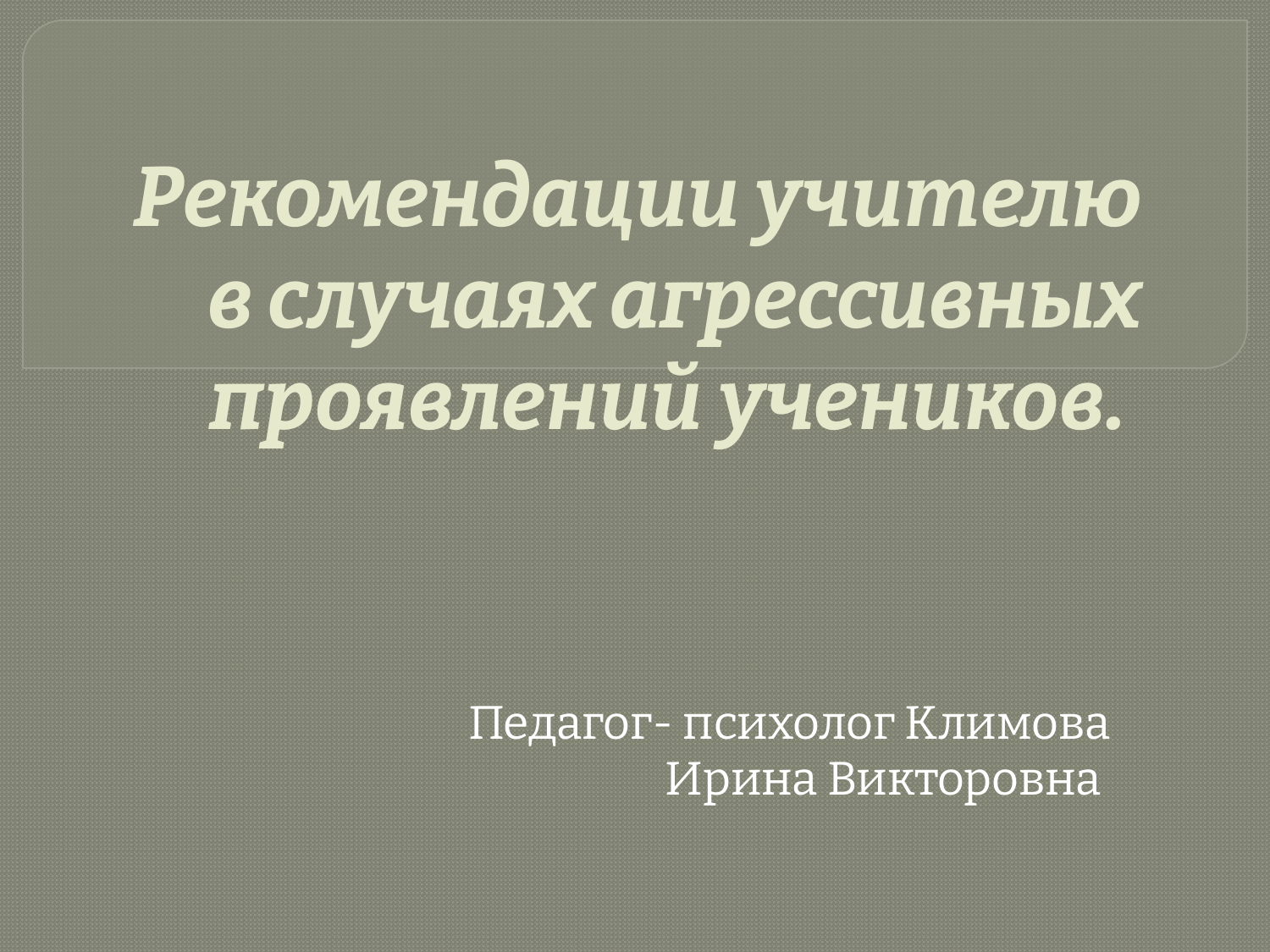

# Рекомендации учителю в случаях агрессивных проявлений учеников.
Педагог- психолог Климова Ирина Викторовна